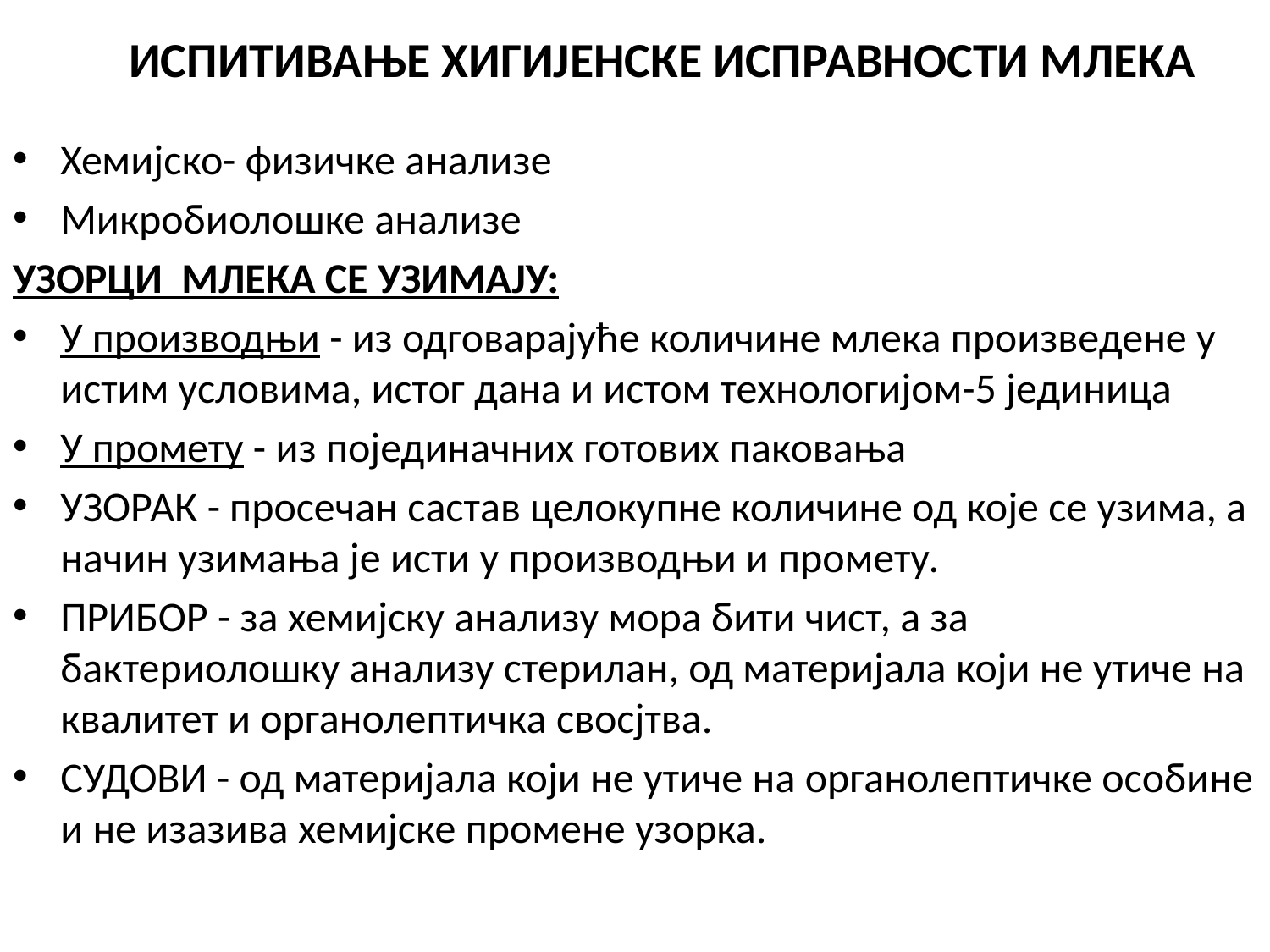

# ИСПИТИВАЊЕ ХИГИЈЕНСКЕ ИСПРАВНОСТИ МЛЕКА
Хемијско- физичке анализе
Микробиолошке анализе
УЗОРЦИ  МЛЕКА СЕ УЗИМАЈУ:
У производњи - из одговарајуће количине млека произведене у истим условима, истог дана и истом технологијом-5 јединица
У промету - из појединачних готових паковања
УЗОРАК - просечан састав целокупне количине од које се узима, а начин узимања је исти у производњи и промету.
ПРИБОР - за хемијску анализу мора бити чист, а за бактериолошку анализу стерилан, од материјала који не утиче на квалитет и органолептичка свосјтва.
СУДОВИ - од материјала који не утиче на органолептичке особине и не изазива хемијске промене узорка.